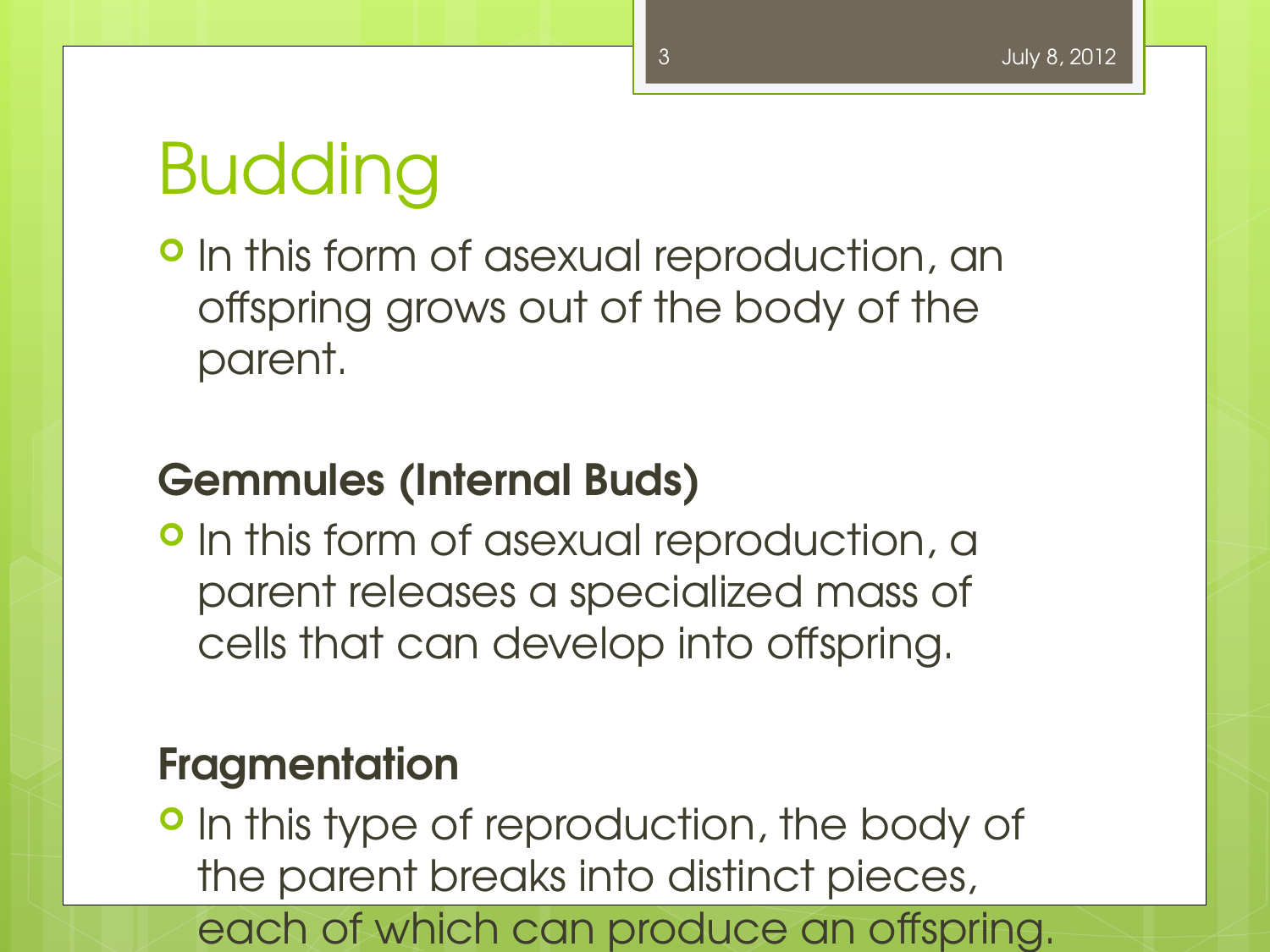

3
July 8, 2012
# Budding

In this form of asexual reproduction, an offspring grows out of the body of the parent.

Gemmules (Internal Buds)
In this form of asexual reproduction, a parent releases a specialized mass of cells that can develop into offspring.

Fragmentation
In this type of reproduction, the body of the parent breaks into distinct pieces, each of which can produce an offspring.